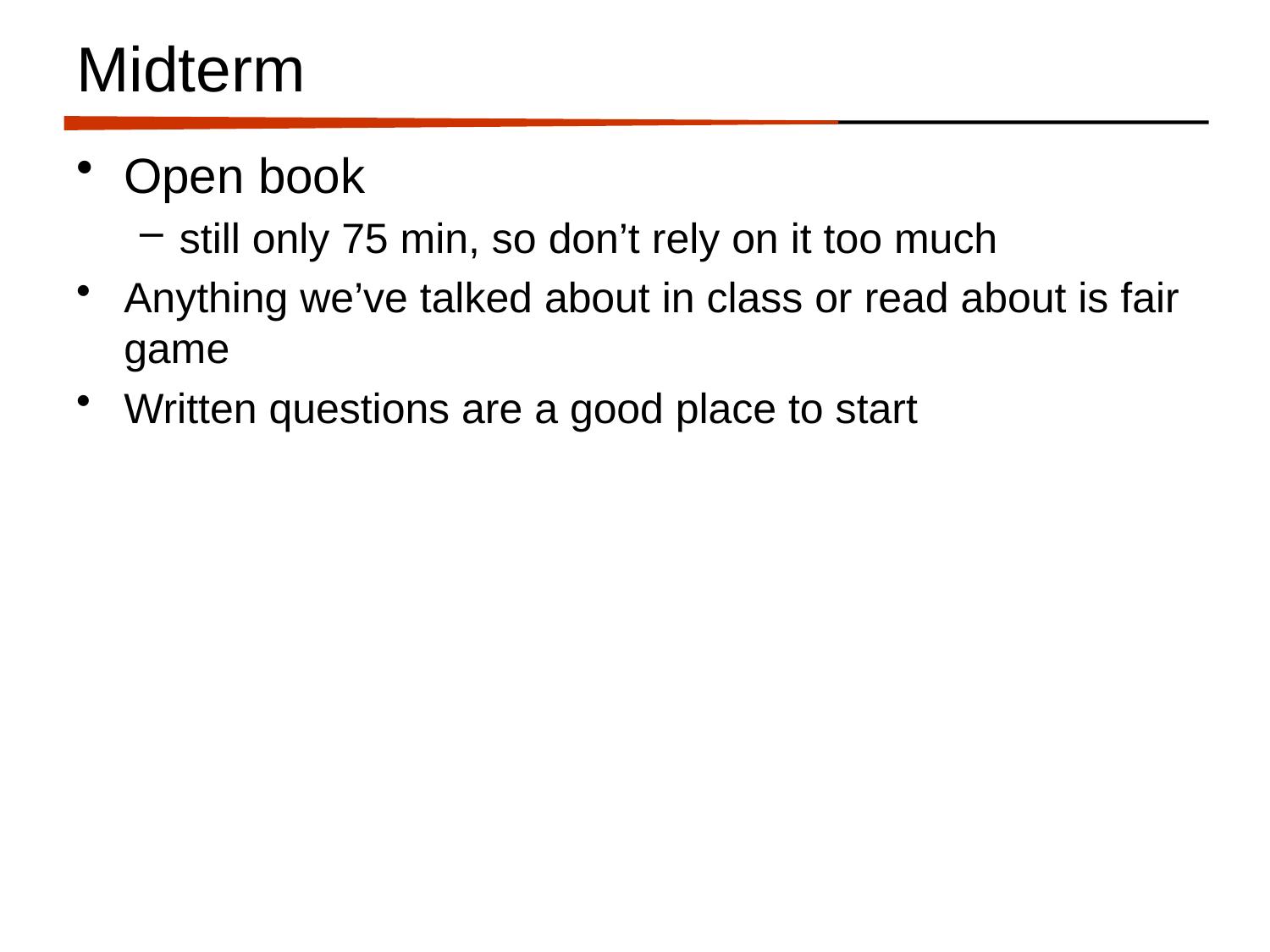

# Midterm
Open book
still only 75 min, so don’t rely on it too much
Anything we’ve talked about in class or read about is fair game
Written questions are a good place to start